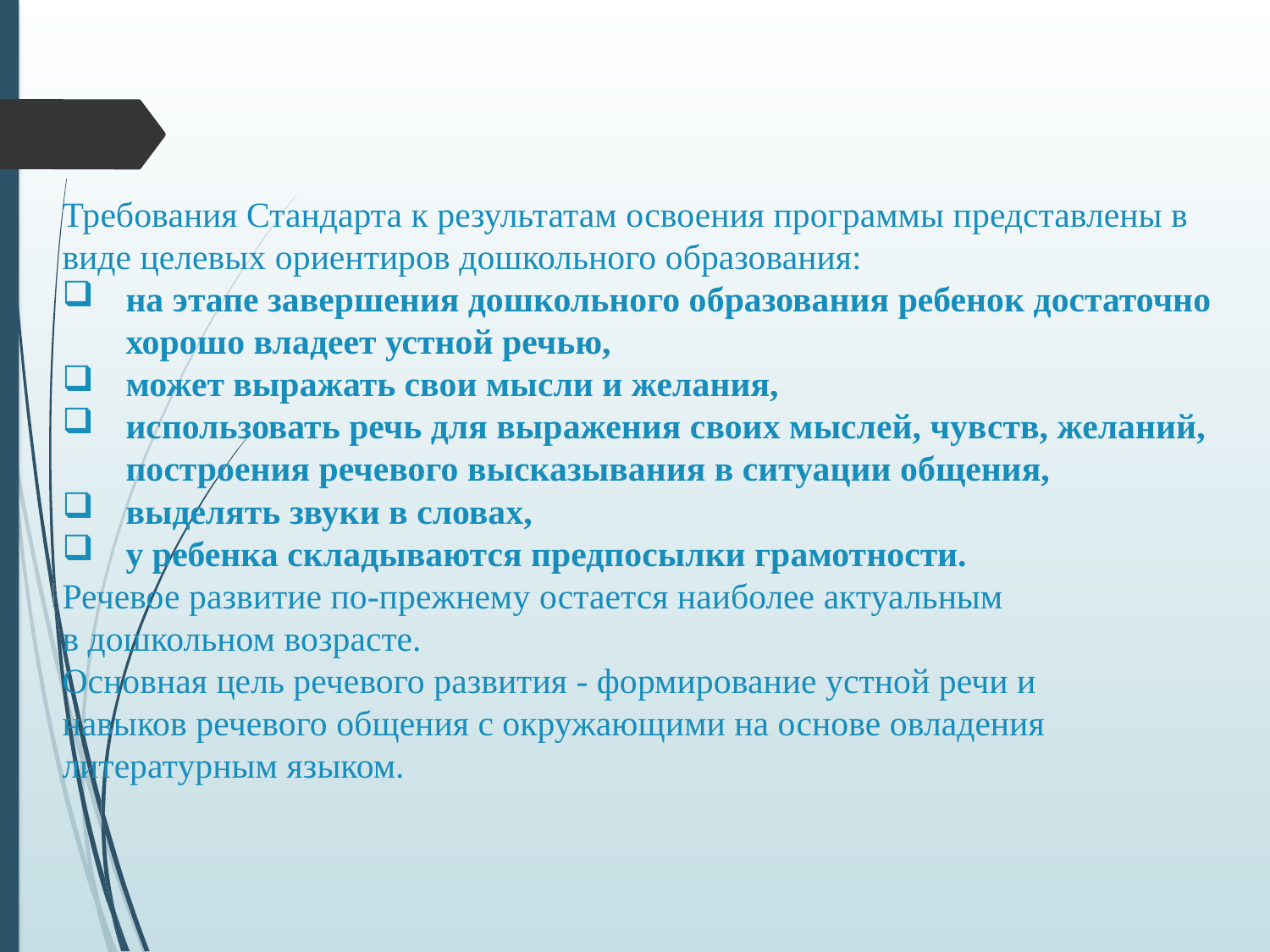

Требования Стандарта к результатам освоения программы представлены в виде целевых ориентиров дошкольного образования:
на этапе завершения дошкольного образования ребенок достаточно хорошо владеет устной речью,
может выражать свои мысли и желания,
использовать речь для выражения своих мыслей, чувств, желаний, построения речевого высказывания в ситуации общения,
выделять звуки в словах,
у ребенка складываются предпосылки грамотности.
Речевое развитие по-прежнему остается наиболее актуальным
в дошкольном возрасте.
Основная цель речевого развития - формирование устной речи и
навыков речевого общения с окружающими на основе овладения
литературным языком.